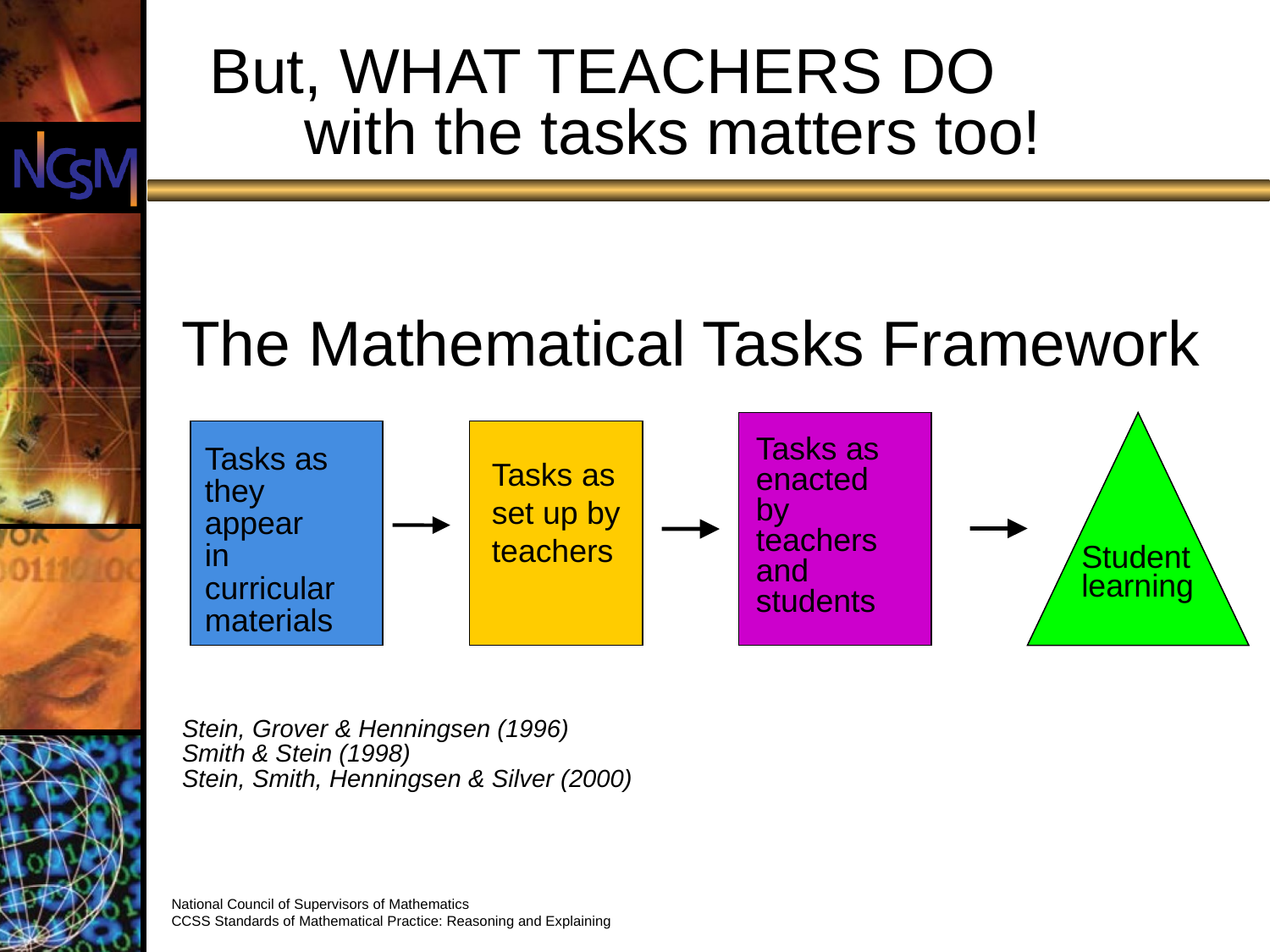

# But, WHAT TEACHERS DO          with the tasks matters too!
The Mathematical Tasks Framework

Tasks as
enacted by
teachers and
students

Tasks as
they appear
in curricular
materials
Tasks as
set up by
teachers

Student
learning
Stein, Grover & Henningsen (1996)
Smith & Stein (1998)
Stein, Smith, Henningsen & Silver (2000)
National Council of Supervisors of Mathematics
CCSS Standards of Mathematical Practice: Reasoning and Explaining